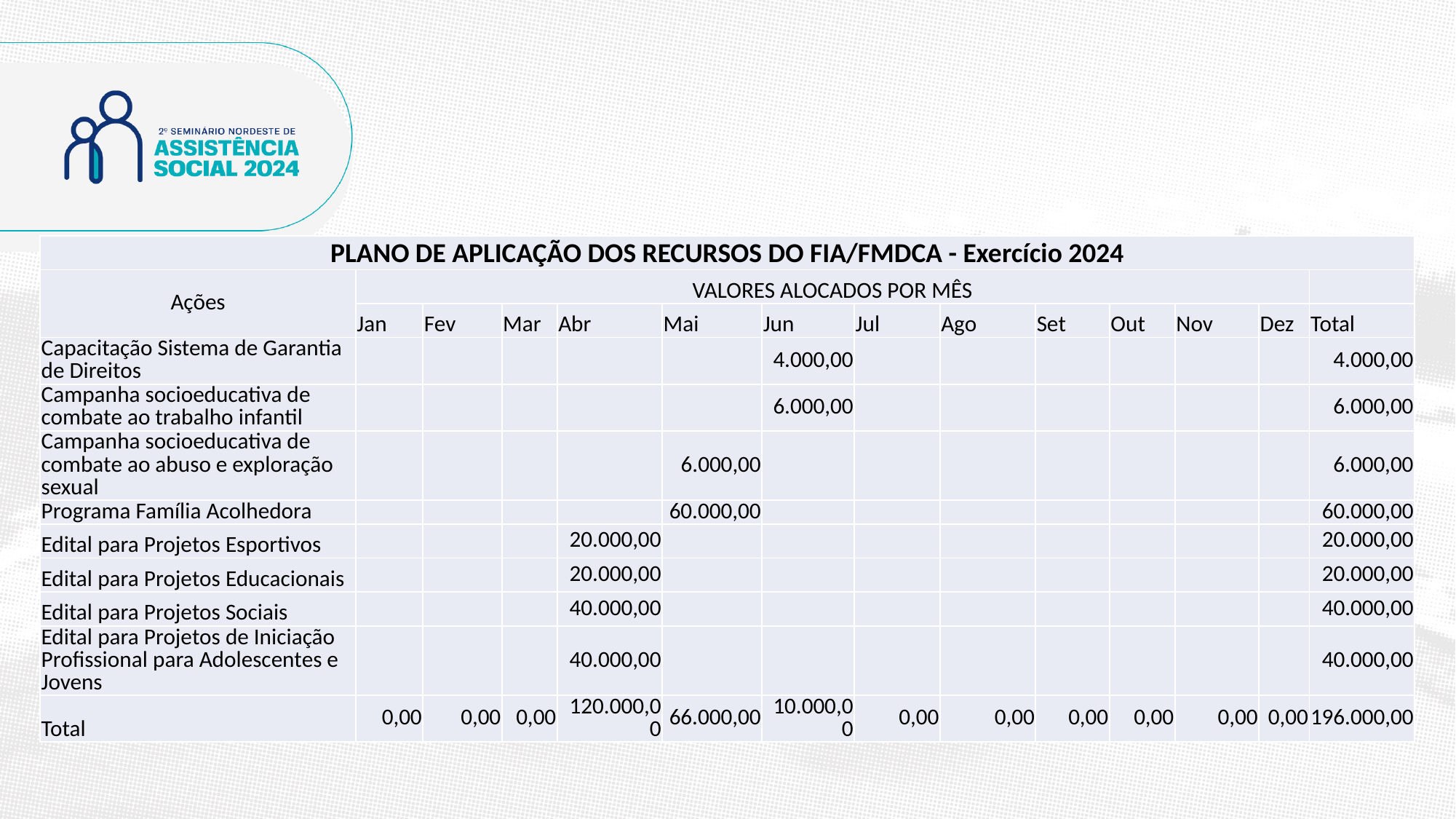

| PLANO DE APLICAÇÃO DOS RECURSOS DO FIA/FMDCA - Exercício 2024 |  |  |  |  |  |  |  |  |  |  |  |  |  |
| --- | --- | --- | --- | --- | --- | --- | --- | --- | --- | --- | --- | --- | --- |
| Ações | VALORES ALOCADOS POR MÊS |  |  |  |  |  |  |  |  |  |  |  |  |
|  | Jan | Fev | Mar | Abr | Mai | Jun | Jul | Ago | Set | Out | Nov | Dez | Total |
| Capacitação Sistema de Garantia de Direitos |  |  |  |  |  | 4.000,00 |  |  |  |  |  |  | 4.000,00 |
| Campanha socioeducativa de combate ao trabalho infantil |  |  |  |  |  | 6.000,00 |  |  |  |  |  |  | 6.000,00 |
| Campanha socioeducativa de combate ao abuso e exploração sexual |  |  |  |  | 6.000,00 |  |  |  |  |  |  |  | 6.000,00 |
| Programa Família Acolhedora |  |  |  |  | 60.000,00 |  |  |  |  |  |  |  | 60.000,00 |
| Edital para Projetos Esportivos |  |  |  | 20.000,00 |  |  |  |  |  |  |  |  | 20.000,00 |
| Edital para Projetos Educacionais |  |  |  | 20.000,00 |  |  |  |  |  |  |  |  | 20.000,00 |
| Edital para Projetos Sociais |  |  |  | 40.000,00 |  |  |  |  |  |  |  |  | 40.000,00 |
| Edital para Projetos de Iniciação Profissional para Adolescentes e Jovens |  |  |  | 40.000,00 |  |  |  |  |  |  |  |  | 40.000,00 |
| Total | 0,00 | 0,00 | 0,00 | 120.000,00 | 66.000,00 | 10.000,00 | 0,00 | 0,00 | 0,00 | 0,00 | 0,00 | 0,00 | 196.000,00 |